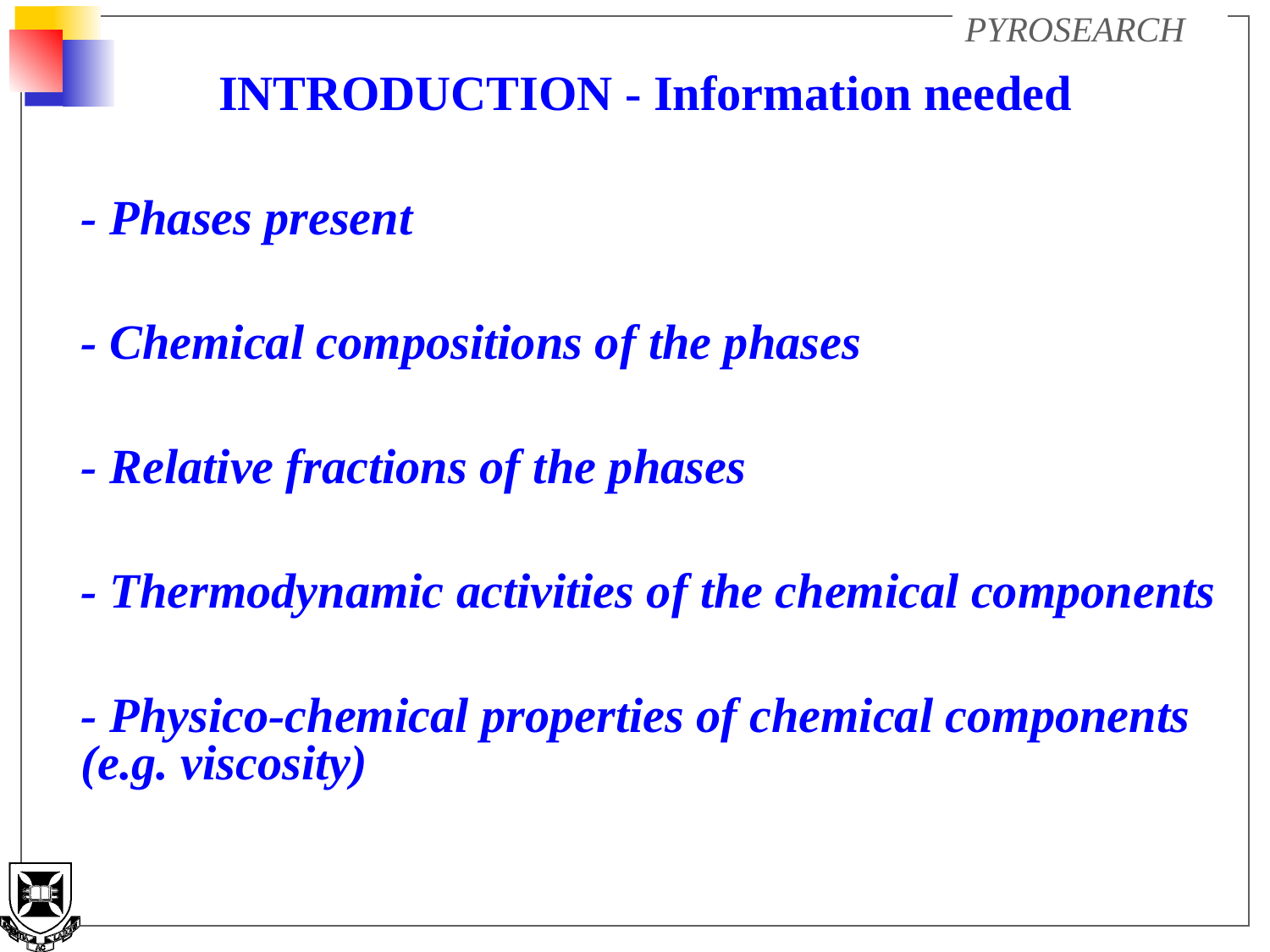

INTRODUCTION - Information needed

	- Phases present

	- Chemical compositions of the phases

	- Relative fractions of the phases

	- Thermodynamic activities of the chemical components

	- Physico-chemical properties of chemical components (e.g. viscosity)